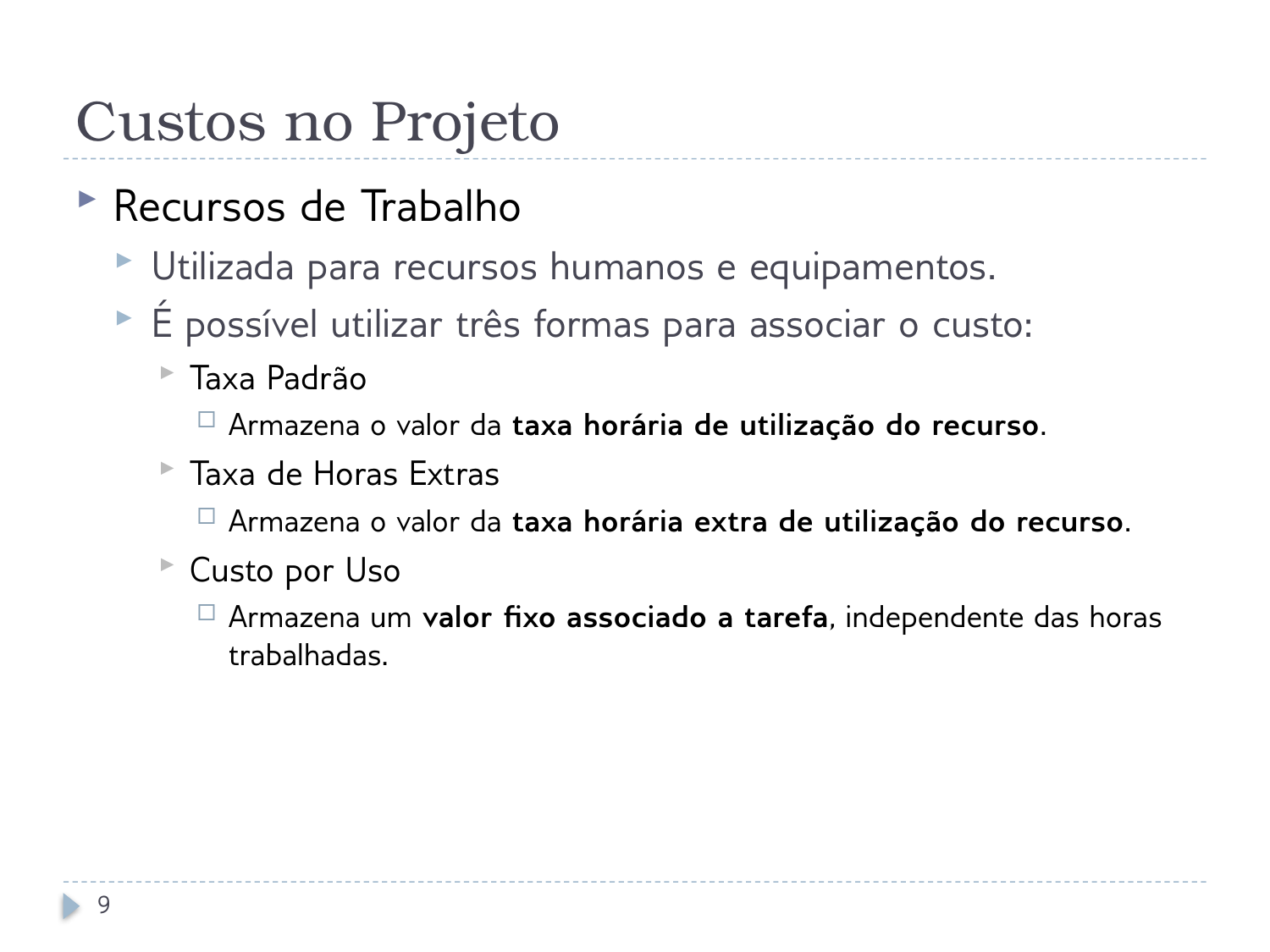

# Custos no Projeto
Recursos de Trabalho
Utilizada para recursos humanos e equipamentos.
É possível utilizar três formas para associar o custo:
Taxa Padrão
Armazena o valor da taxa horária de utilização do recurso.
Taxa de Horas Extras
Armazena o valor da taxa horária extra de utilização do recurso.
Custo por Uso
Armazena um valor fixo associado a tarefa, independente das horas trabalhadas.
9